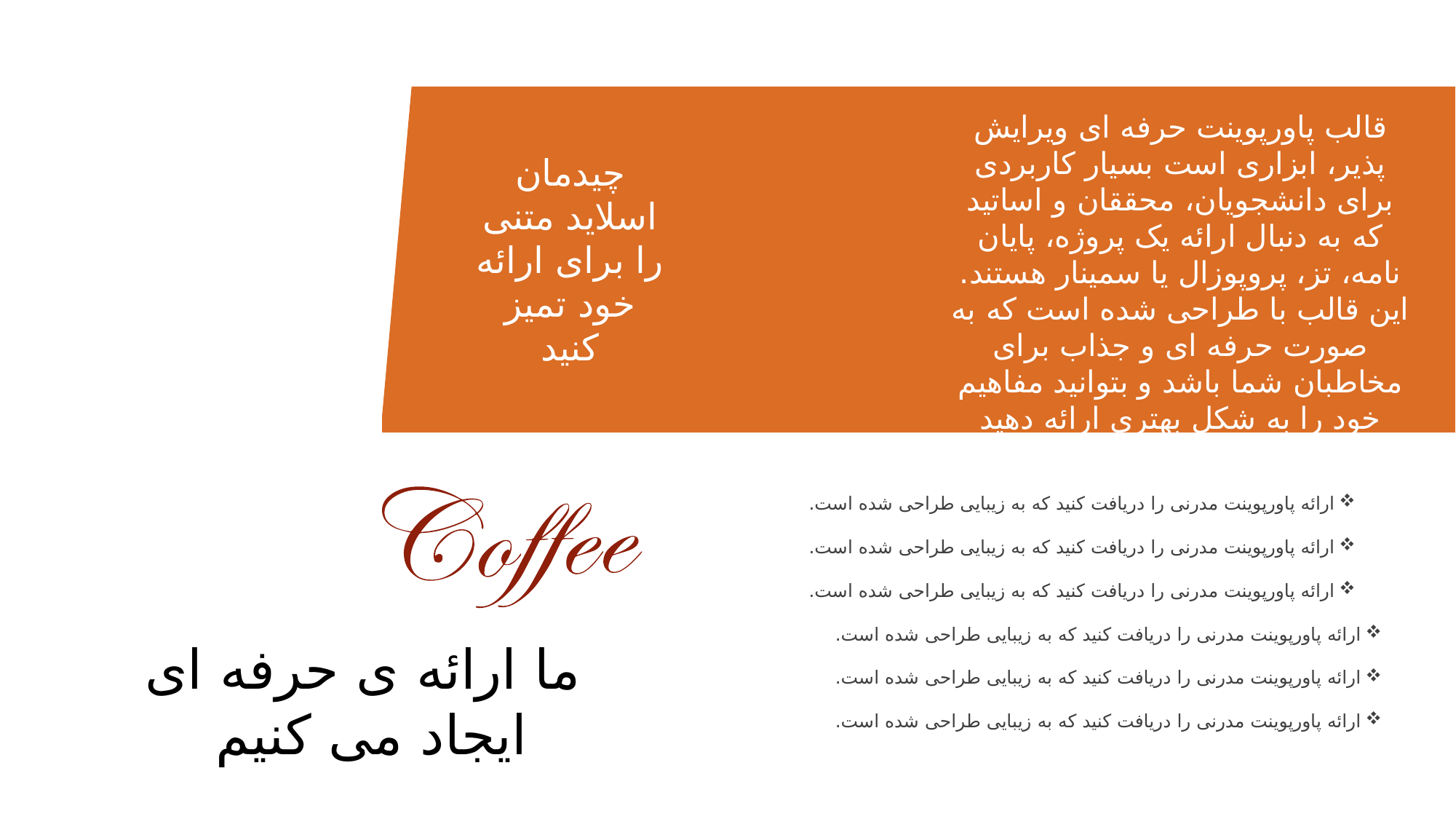

قالب پاورپوینت حرفه ای ویرایش پذیر، ابزاری است بسیار کاربردی برای دانشجویان، محققان و اساتید که به دنبال ارائه یک پروژه، پایان نامه، تز، پروپوزال یا سمینار هستند. این قالب با طراحی شده است که به صورت حرفه ای و جذاب برای مخاطبان شما باشد و بتوانید مفاهیم خود را به شکل بهتری ارائه دهید
چیدمان
اسلاید متنی را برای ارائه خود تمیز کنید

ارائه پاورپوینت مدرنی را دریافت کنید که به زیبایی طراحی شده است.

ارائه پاورپوینت مدرنی را دریافت کنید که به زیبایی طراحی شده است.

ارائه پاورپوینت مدرنی را دریافت کنید که به زیبایی طراحی شده است.
ارائه پاورپوینت مدرنی را دریافت کنید که به زیبایی طراحی شده است.

ارائه پاورپوینت مدرنی را دریافت کنید که به زیبایی طراحی شده است.

ارائه پاورپوینت مدرنی را دریافت کنید که به زیبایی طراحی شده است.
ما ارائه ی حرفه ای
ایجاد می کنیم